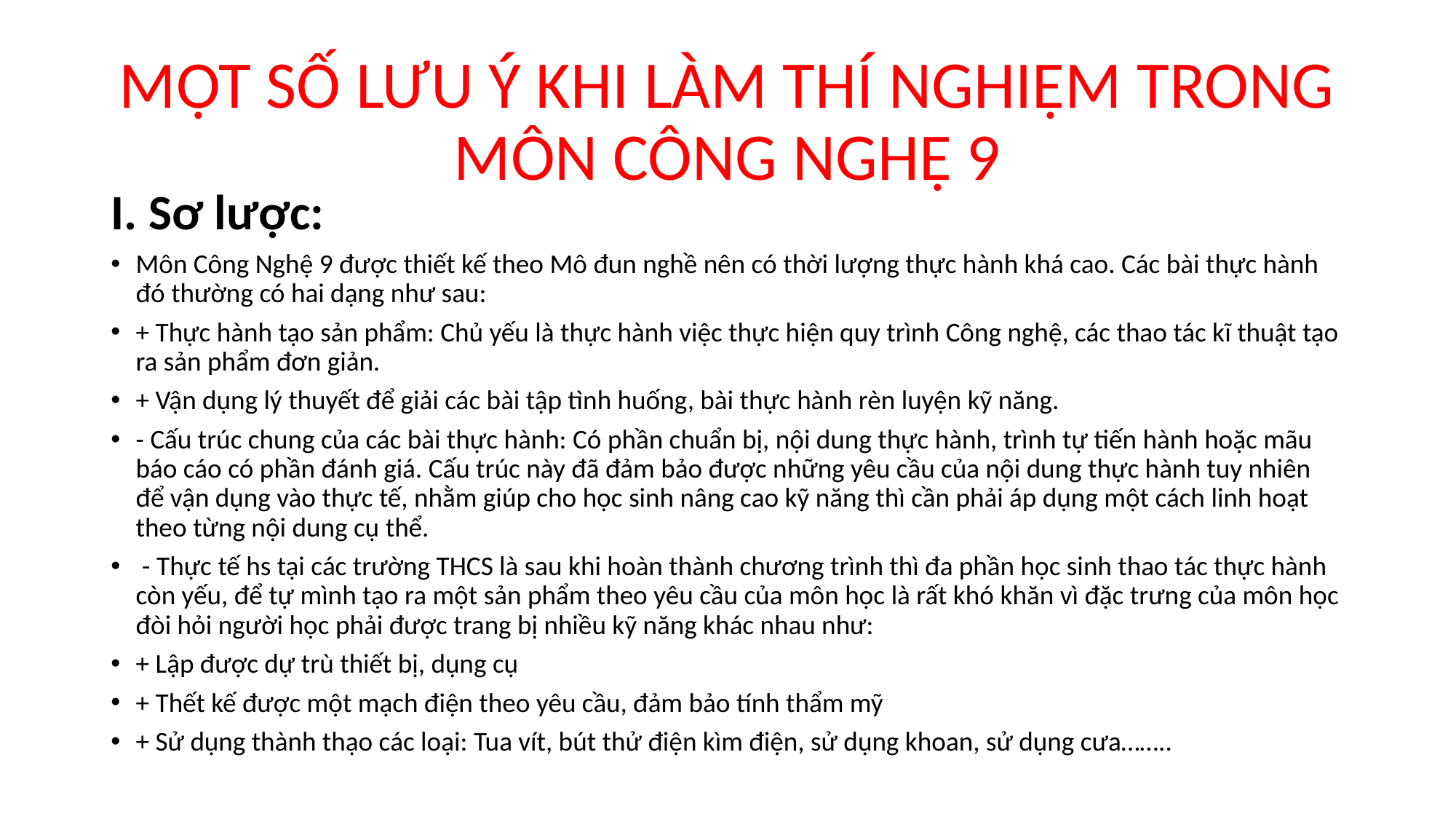

# MỘT SỐ LƯU Ý KHI LÀM THÍ NGHIỆM TRONG MÔN CÔNG NGHỆ 9
I. Sơ lược:
Môn Công Nghệ 9 được thiết kế theo Mô đun nghề nên có thời lượng thực hành khá cao. Các bài thực hành đó thường có hai dạng như sau:
+ Thực hành tạo sản phẩm: Chủ yếu là thực hành việc thực hiện quy trình Công nghệ, các thao tác kĩ thuật tạo ra sản phẩm đơn giản.
+ Vận dụng lý thuyết để giải các bài tập tình huống, bài thực hành rèn luyện kỹ năng.
- Cấu trúc chung của các bài thực hành: Có phần chuẩn bị, nội dung thực hành, trình tự tiến hành hoặc mãu báo cáo có phần đánh giá. Cấu trúc này đã đảm bảo được những yêu cầu của nội dung thực hành tuy nhiên để vận dụng vào thực tế, nhằm giúp cho học sinh nâng cao kỹ năng thì cần phải áp dụng một cách linh hoạt theo từng nội dung cụ thể.
 - Thực tế hs tại các trường THCS là sau khi hoàn thành chương trình thì đa phần học sinh thao tác thực hành còn yếu, để tự mình tạo ra một sản phẩm theo yêu cầu của môn học là rất khó khăn vì đặc trưng của môn học đòi hỏi người học phải được trang bị nhiều kỹ năng khác nhau như:
+ Lập được dự trù thiết bị, dụng cụ
+ Thết kế được một mạch điện theo yêu cầu, đảm bảo tính thẩm mỹ
+ Sử dụng thành thạo các loại: Tua vít, bút thử điện kìm điện, sử dụng khoan, sử dụng cưa……..